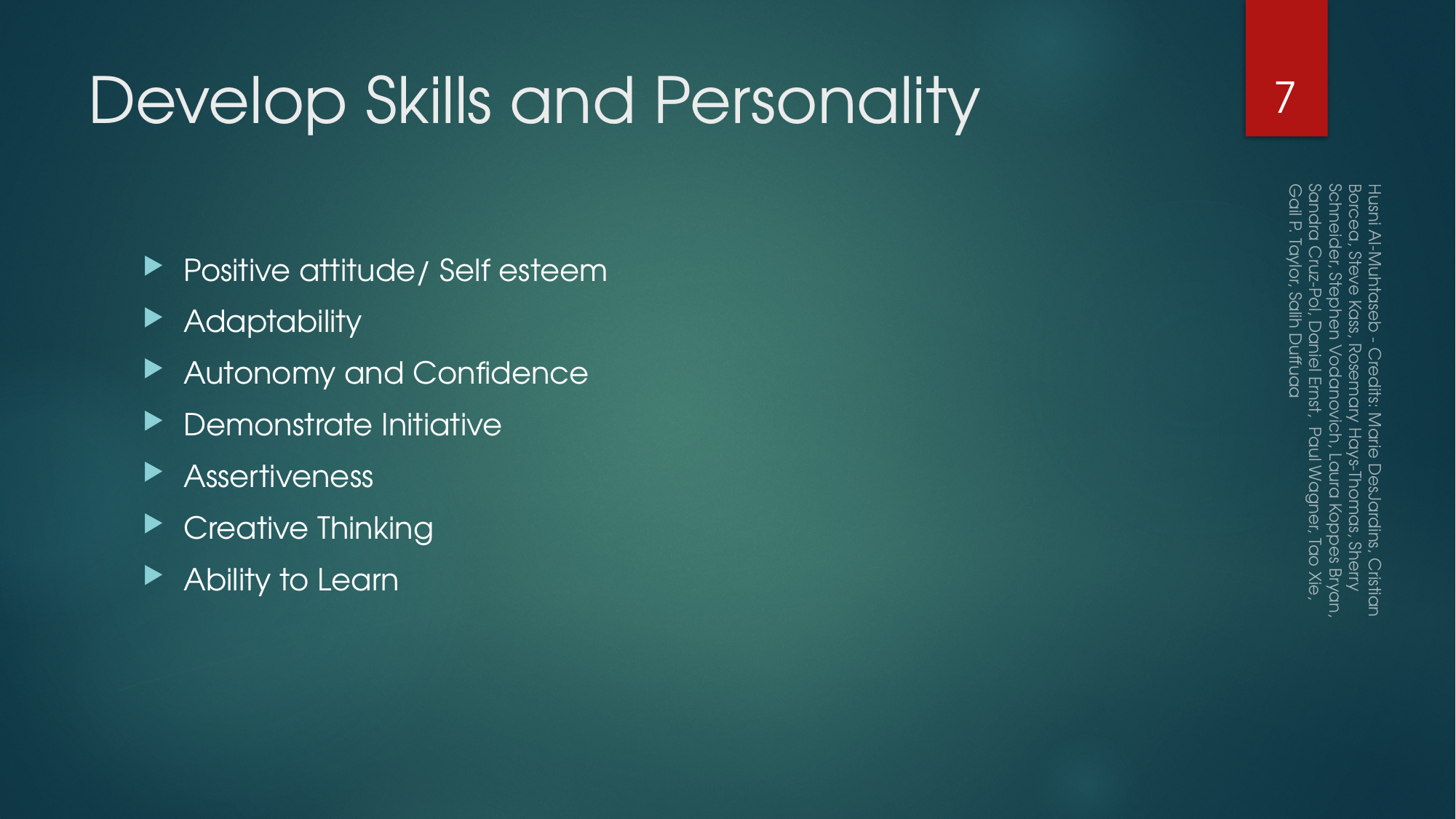

7
# Develop Skills and Personality
Positive attitude/ Self esteem
Adaptability
Autonomy and Confidence
Demonstrate Initiative
Assertiveness
Creative Thinking
Ability to Learn
Husni Al-Muhtaseb - Credits: Marie DesJardins, Cristian Borcea, Steve Kass, Rosemary Hays-Thomas, Sherry Schneider, Stephen Vodanovich, Laura Koppes Bryan, Sandra Cruz-Pol, Daniel Ernst,  Paul Wagner, Tao Xie, Gail P. Taylor, Salih Duffuaa